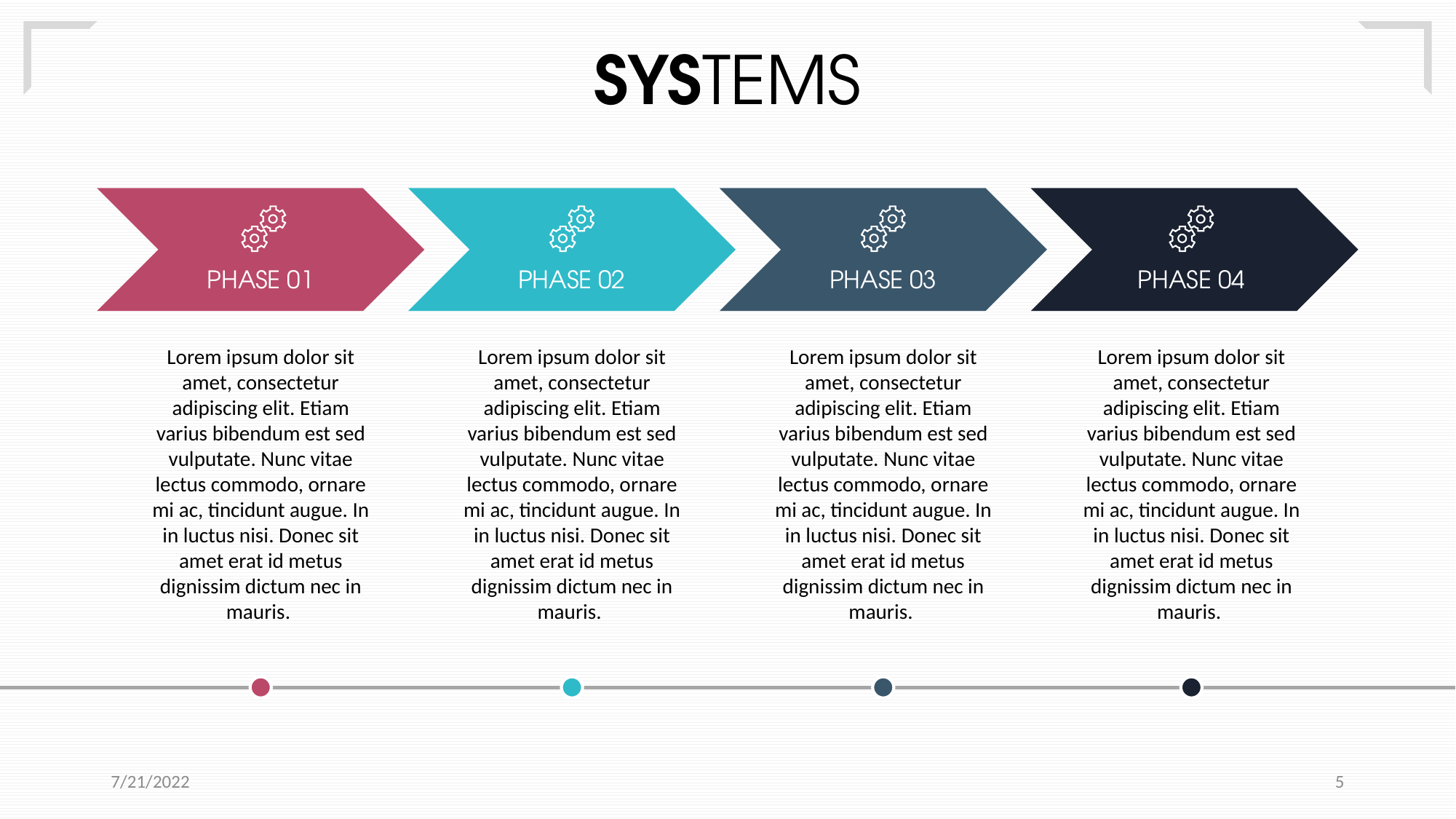

SYSTEMS

PHASE 01
PHASE 02
PHASE 03
PHASE 04
Lorem ipsum dolor sit amet, consectetur adipiscing elit. Etiam varius bibendum est sed vulputate. Nunc vitae lectus commodo, ornare mi ac, tincidunt augue. In in luctus nisi. Donec sit amet erat id metus dignissim dictum nec in mauris.
Lorem ipsum dolor sit amet, consectetur adipiscing elit. Etiam varius bibendum est sed vulputate. Nunc vitae lectus commodo, ornare mi ac, tincidunt augue. In in luctus nisi. Donec sit amet erat id metus dignissim dictum nec in mauris.
Lorem ipsum dolor sit amet, consectetur adipiscing elit. Etiam varius bibendum est sed vulputate. Nunc vitae lectus commodo, ornare mi ac, tincidunt augue. In in luctus nisi. Donec sit amet erat id metus dignissim dictum nec in mauris.
Lorem ipsum dolor sit amet, consectetur adipiscing elit. Etiam varius bibendum est sed vulputate. Nunc vitae lectus commodo, ornare mi ac, tincidunt augue. In in luctus nisi. Donec sit amet erat id metus dignissim dictum nec in mauris.

7/21/2022
5